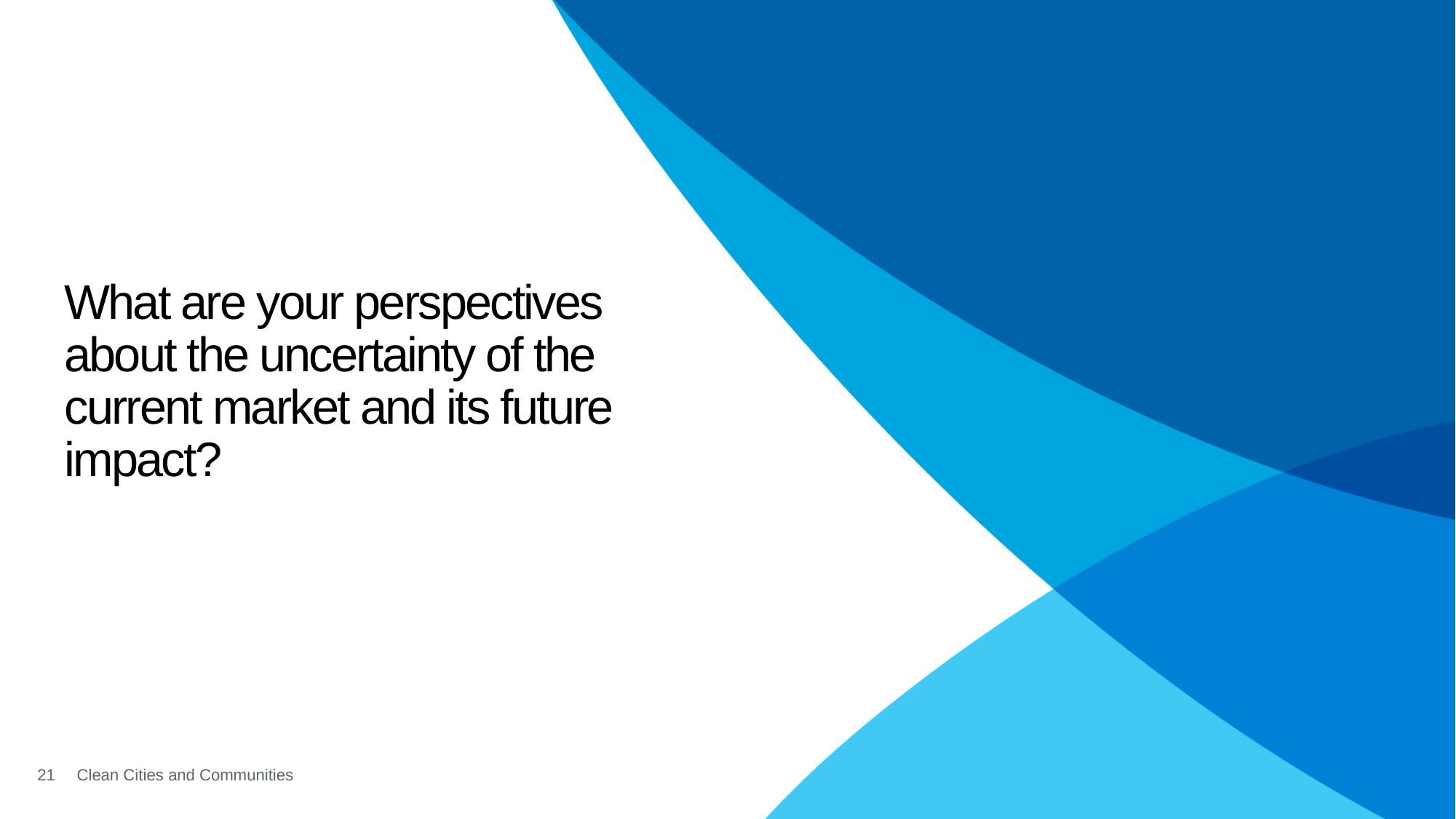

# What are your perspectives about the uncertainty of the current market and its future impact?
21
Clean Cities and Communities